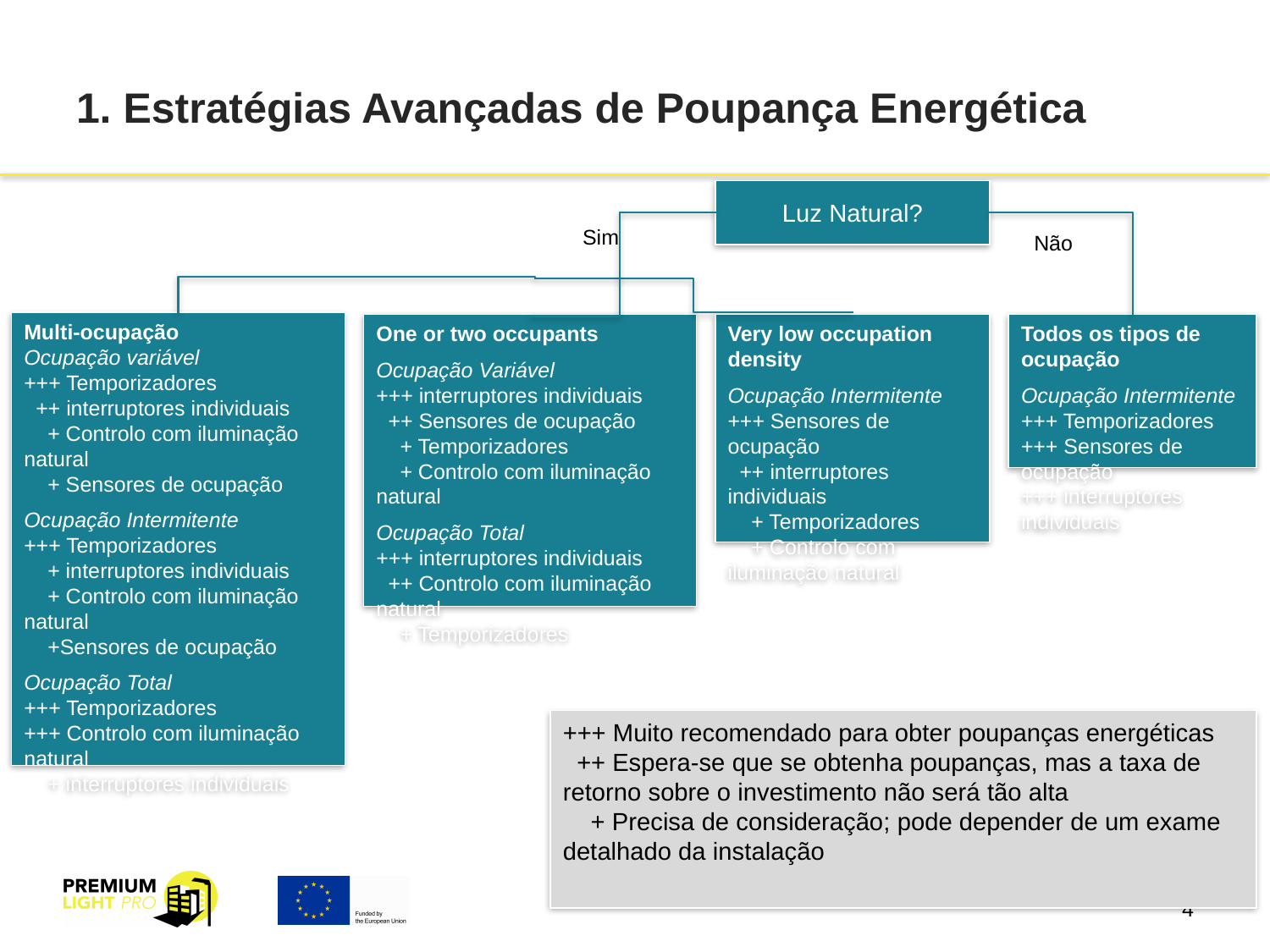

# 1. Estratégias Avançadas de Poupança Energética
Luz Natural?

Sim
Não
Multi-ocupação
Ocupação variável
+++ Temporizadores
  ++ interruptores individuais
    + Controlo com iluminação natural
    + Sensores de ocupação
Ocupação Intermitente
+++ Temporizadores
    + interruptores individuais
    + Controlo com iluminação natural
    +Sensores de ocupação
Ocupação Total
+++ Temporizadores
+++ Controlo com iluminação natural
    + interruptores individuais
One or two occupants
Ocupação Variável
+++ interruptores individuais
  ++ Sensores de ocupação
    + Temporizadores
    + Controlo com iluminação natural
Ocupação Total
+++ interruptores individuais
  ++ Controlo com iluminação natural
    + Temporizadores

Todos os tipos de ocupação
Ocupação Intermitente
+++ Temporizadores
+++ Sensores de ocupação
+++ interruptores individuais

Very low occupation density
Ocupação Intermitente
+++ Sensores de ocupação
  ++ interruptores individuais
    + Temporizadores
    + Controlo com iluminação natural

+++ Muito recomendado para obter poupanças energéticas
  ++ Espera-se que se obtenha poupanças, mas a taxa de retorno sobre o investimento não será tão alta
    + Precisa de consideração; pode depender de um exame detalhado da instalação